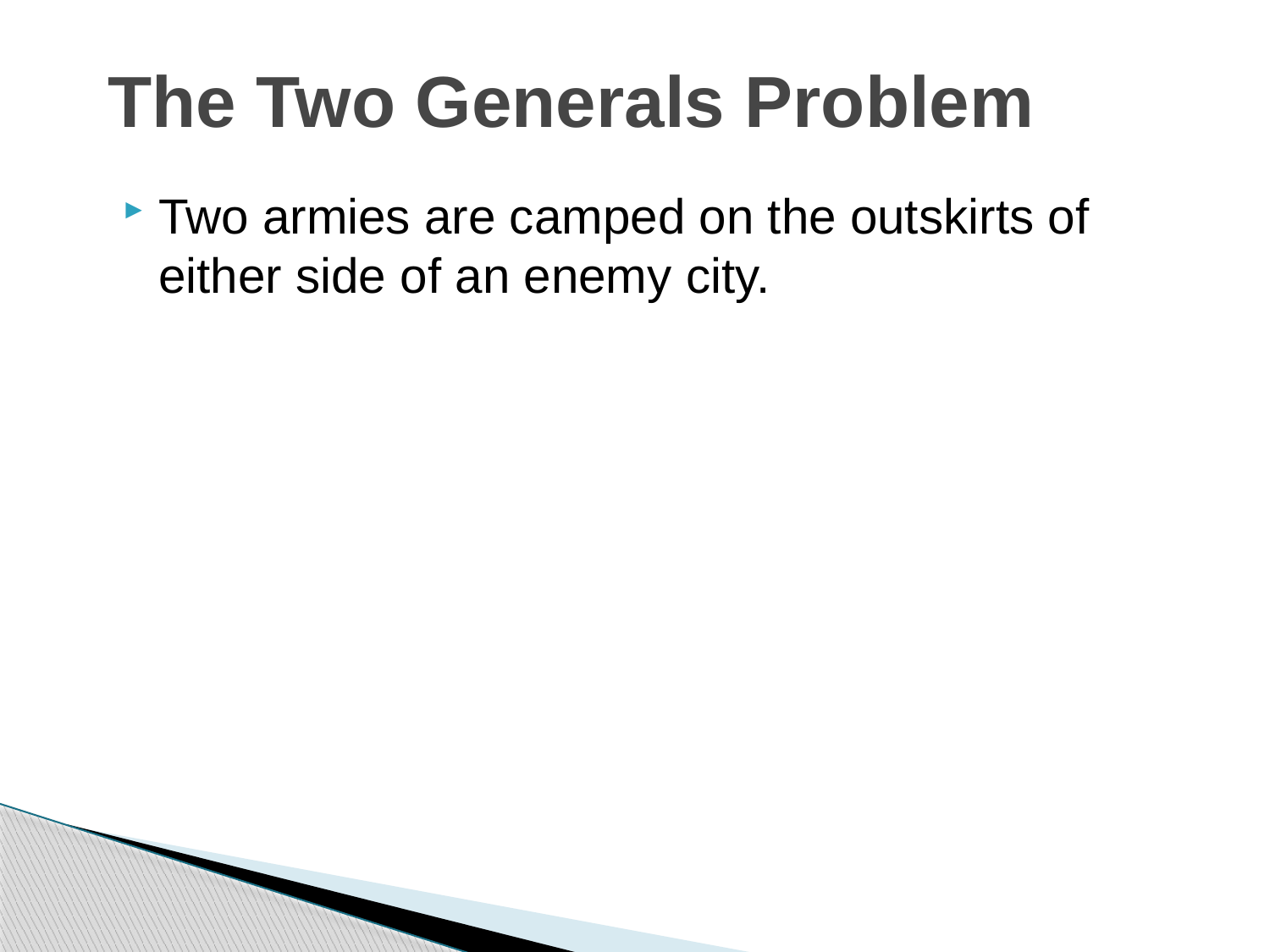

# The Two Generals Problem
Two armies are camped on the outskirts of either side of an enemy city.